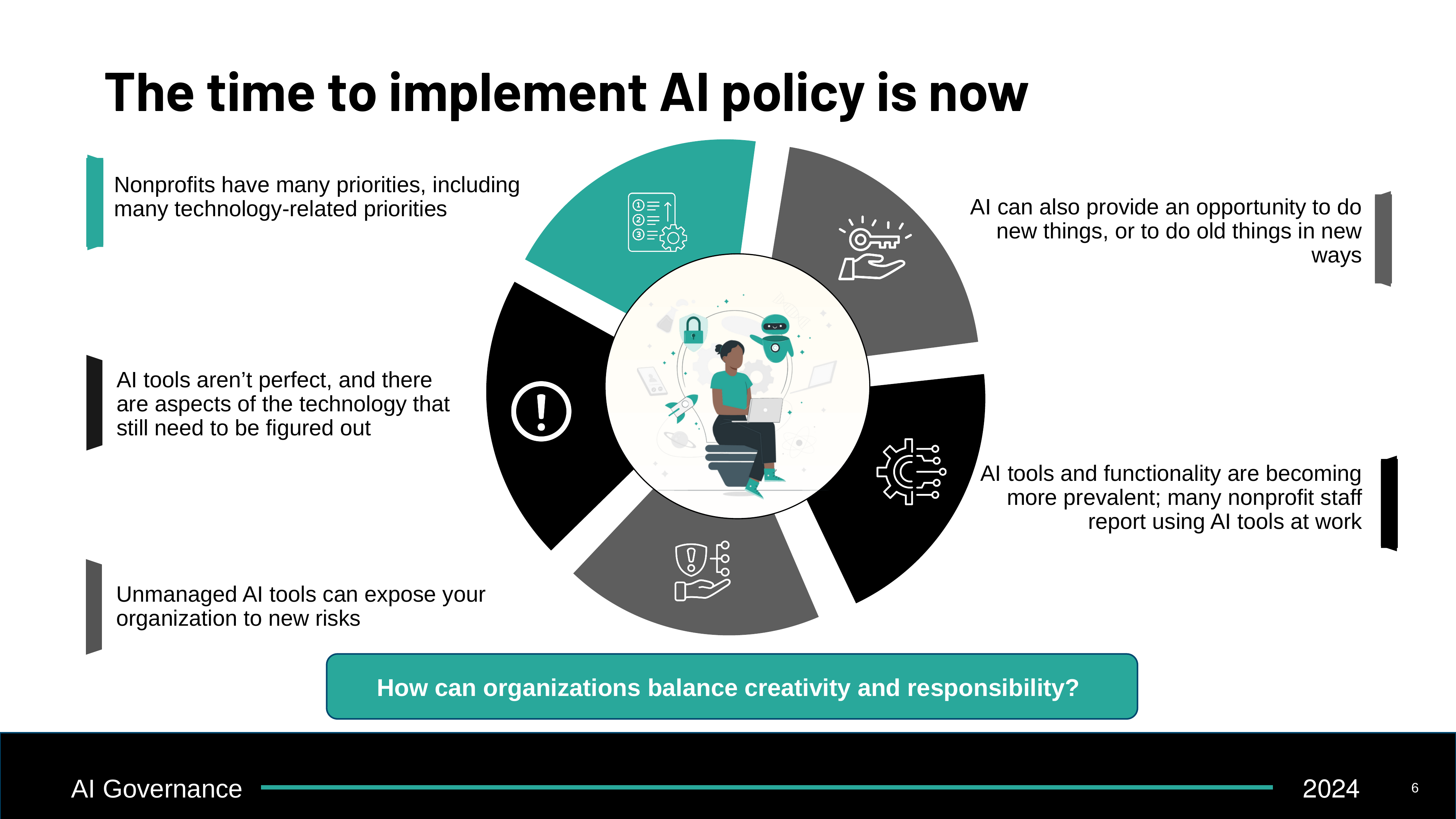

# The time to implement AI policy is now

Nonprofits have many priorities, including many technology-related priorities

AI can also provide an opportunity to do new things, or to do old things in new ways

AI tools aren’t perfect, and there are aspects of the technology that still need to be figured out

AI tools and functionality are becoming more prevalent; many nonprofit staff report using AI tools at work

Unmanaged AI tools can expose your organization to new risks

How can organizations balance creativity and responsibility?
6